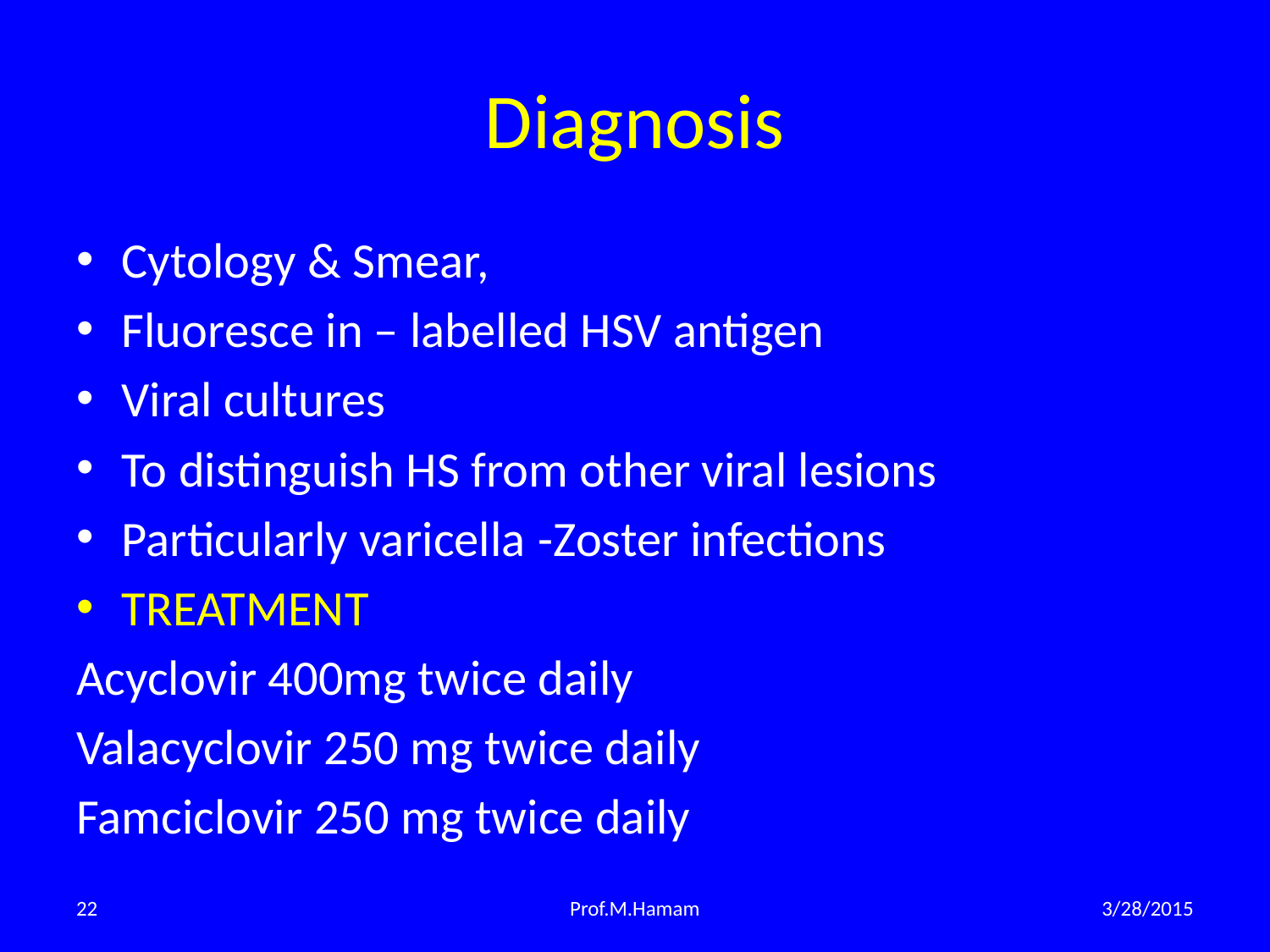

# Diagnosis
Cytology & Smear,
Fluoresce in – labelled HSV antigen
Viral cultures
To distinguish HS from other viral lesions
Particularly varicella -Zoster infections
TREATMENT
Acyclovir 400mg twice daily
Valacyclovir 250 mg twice daily
Famciclovir 250 mg twice daily

22
Prof.M.Hamam
3/28/2015